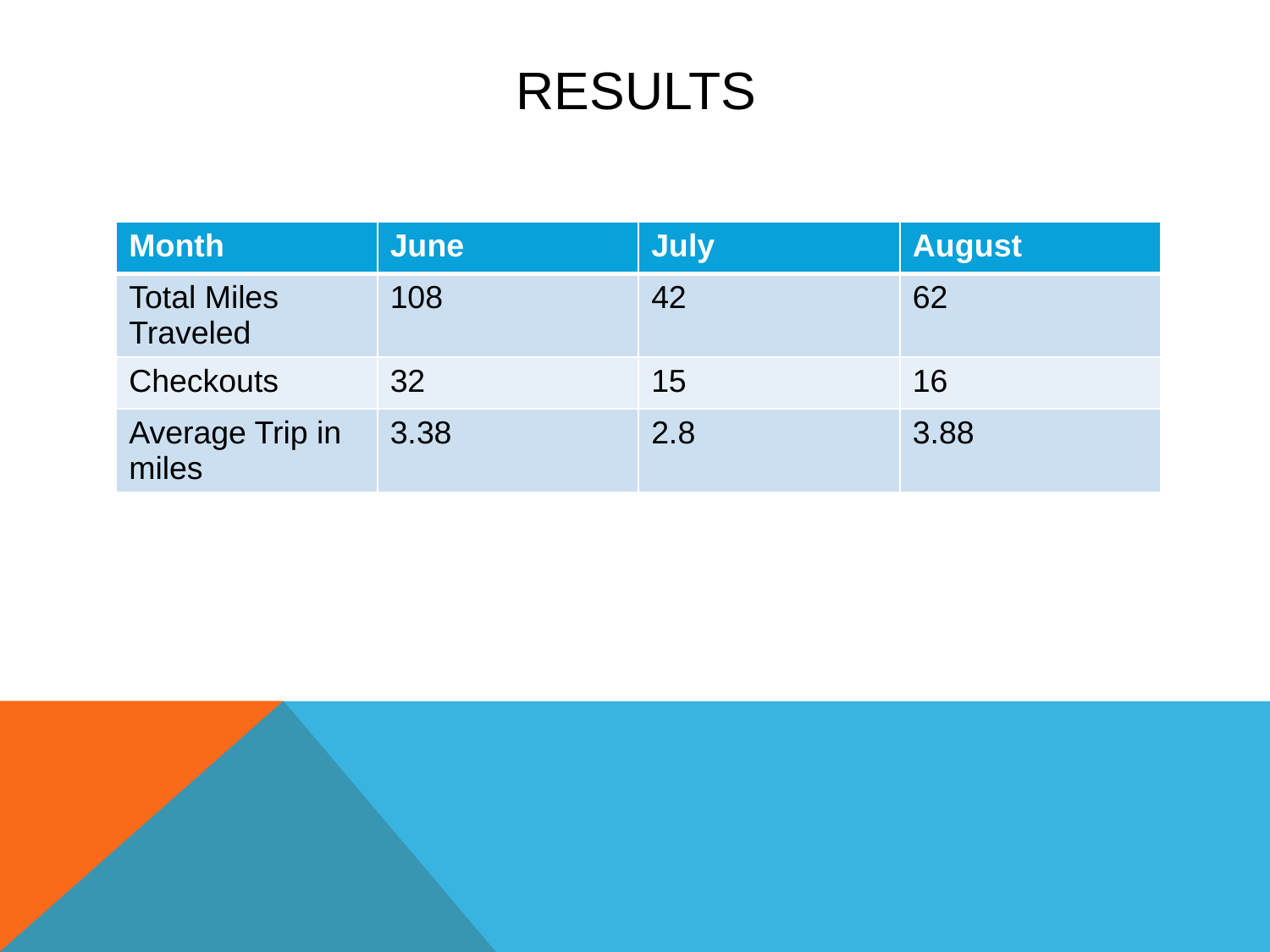

# results
| Month | June | July | August |
| --- | --- | --- | --- |
| Total Miles Traveled | 108 | 42 | 62 |
| Checkouts | 32 | 15 | 16 |
| Average Trip in miles | 3.38 | 2.8 | 3.88 |